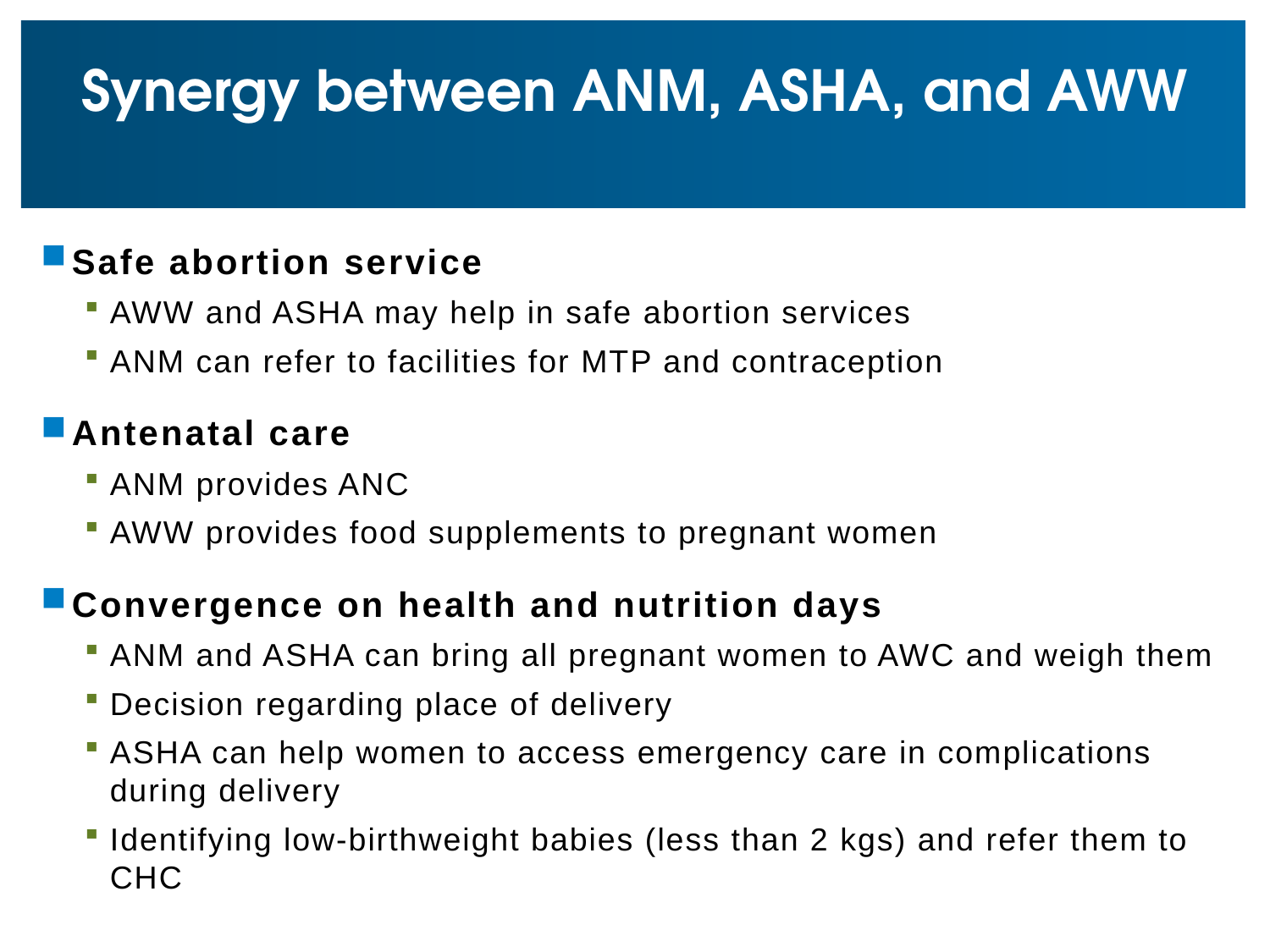

# Synergy between ANM, ASHA, and AWW
Safe abortion service
AWW and ASHA may help in safe abortion services
ANM can refer to facilities for MTP and contraception
Antenatal care
ANM provides ANC
AWW provides food supplements to pregnant women
Convergence on health and nutrition days
ANM and ASHA can bring all pregnant women to AWC and weigh them
Decision regarding place of delivery
ASHA can help women to access emergency care in complications during delivery
Identifying low-birthweight babies (less than 2 kgs) and refer them to CHC